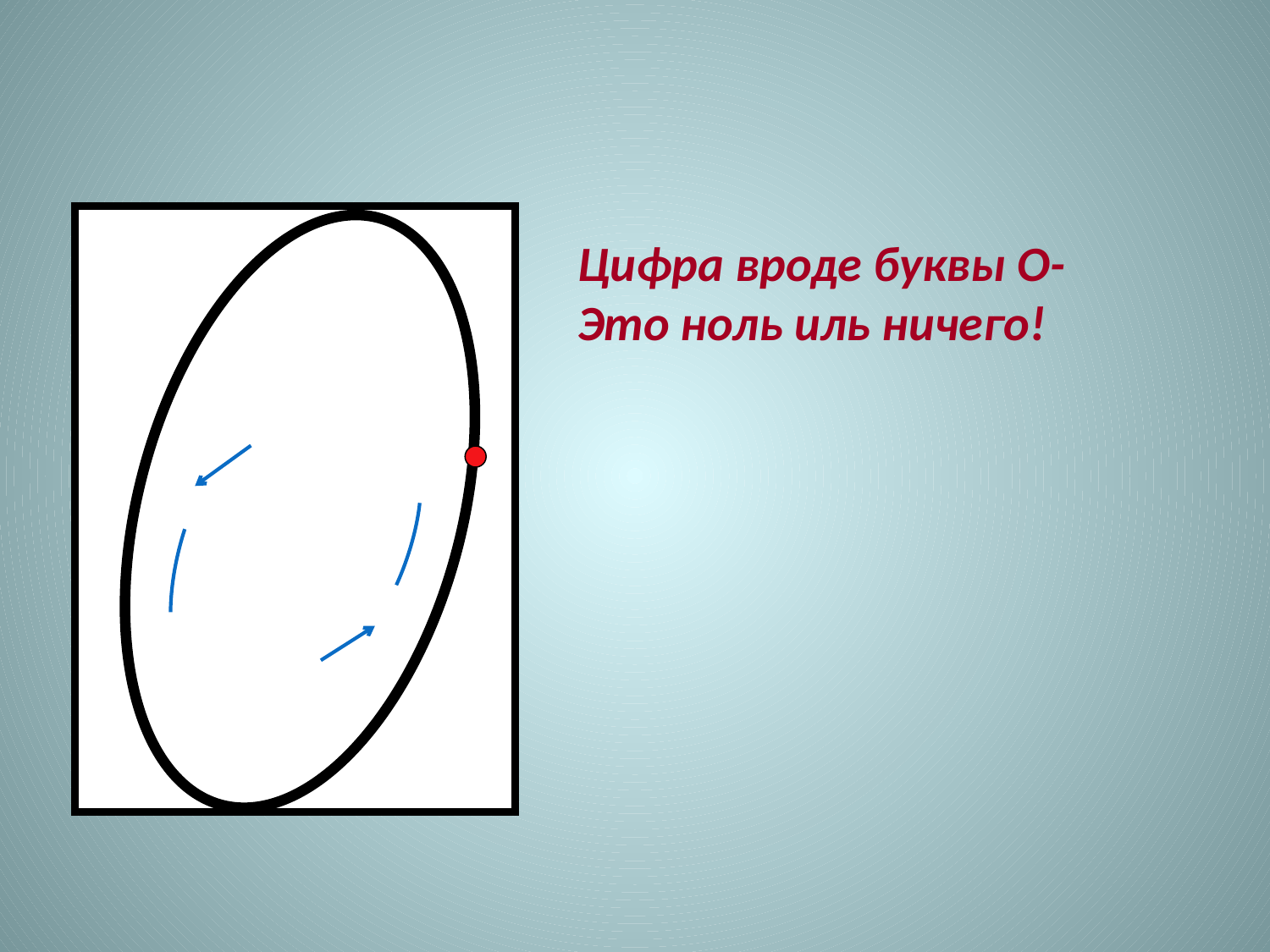

Цифра вроде буквы О-
Это ноль иль ничего!